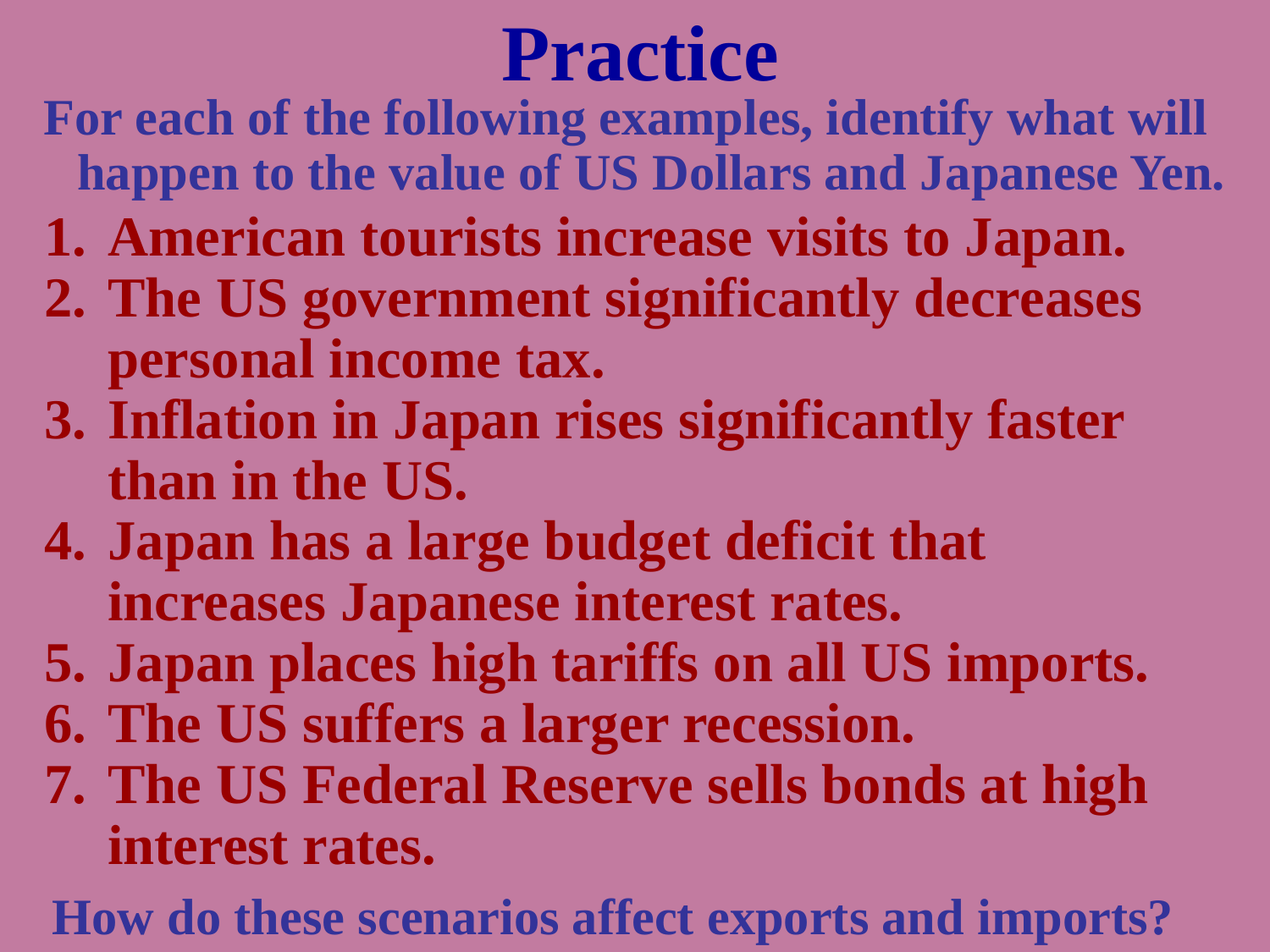

Practice
For each of the following examples, identify what will happen to the value of US Dollars and Japanese Yen.
American tourists increase visits to Japan.
The US government significantly decreases personal income tax.
Inflation in Japan rises significantly faster than in the US.
Japan has a large budget deficit that increases Japanese interest rates.
Japan places high tariffs on all US imports.
The US suffers a larger recession.
The US Federal Reserve sells bonds at high interest rates.
How do these scenarios affect exports and imports?